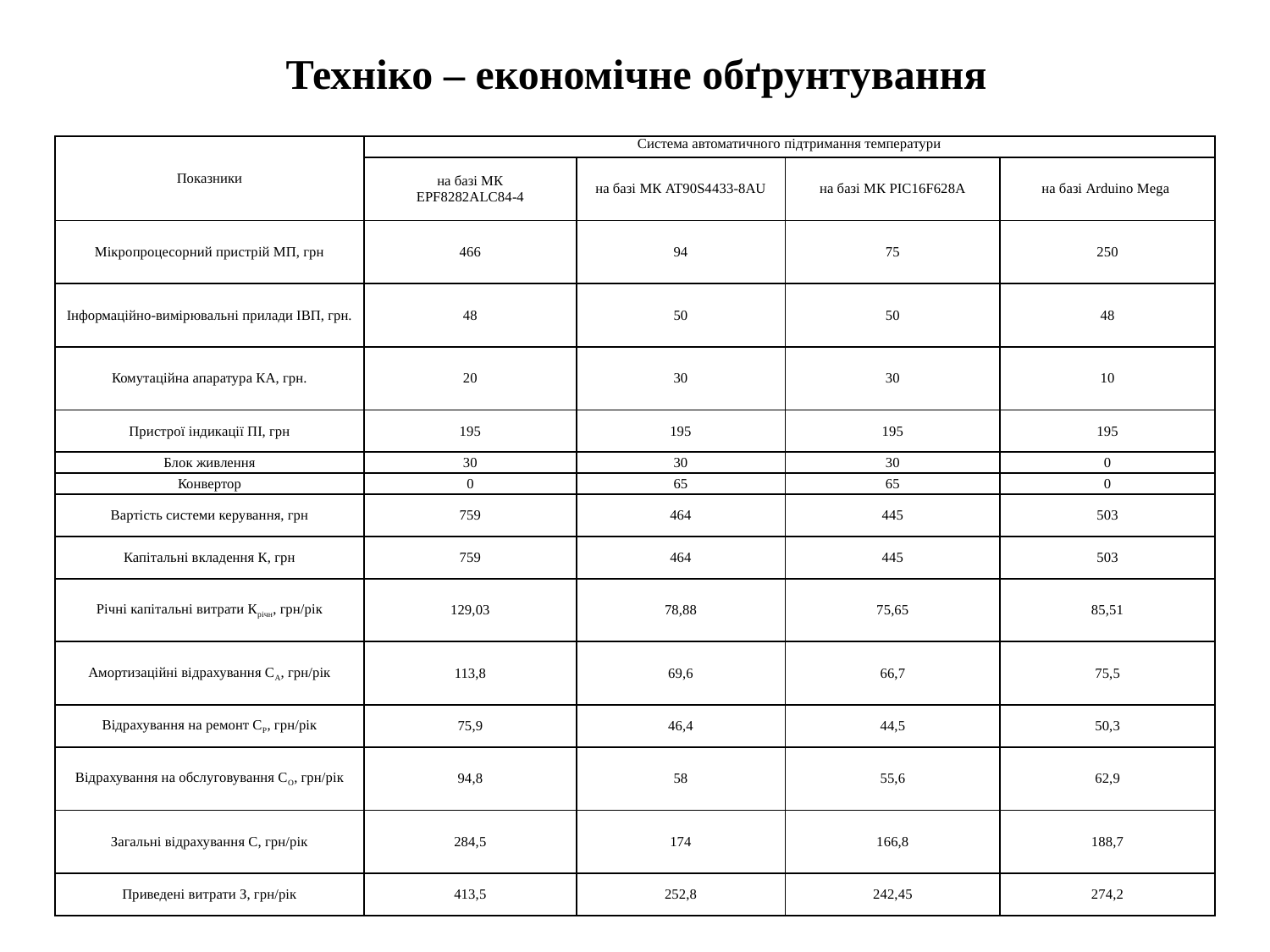

# Техніко – економічне обґрунтування
| Показники | Система автоматичного підтримання температури |  |  |  |
| --- | --- | --- | --- | --- |
|  | на базі МК EPF8282ALC84-4 | на базі МК AT90S4433-8AU | на базі МК PIC16F628А | на базі Arduino Mega |
| Мікропроцесорний пристрій МП, грн | 466 | 94 | 75 | 250 |
| Інформаційно-вимірювальні прилади ІВП, грн. | 48 | 50 | 50 | 48 |
| Комутаційна апаратура КА, грн. | 20 | 30 | 30 | 10 |
| Пристрої індикації ПІ, грн | 195 | 195 | 195 | 195 |
| Блок живлення | 30 | 30 | 30 | 0 |
| Конвертор | 0 | 65 | 65 | 0 |
| Вартість системи керування, грн | 759 | 464 | 445 | 503 |
| Капітальні вкладення К, грн | 759 | 464 | 445 | 503 |
| Річні капітальні витрати Крічн, грн/рік | 129,03 | 78,88 | 75,65 | 85,51 |
| Амортизаційні відрахування СА, грн/рік | 113,8 | 69,6 | 66,7 | 75,5 |
| Відрахування на ремонт СР, грн/рік | 75,9 | 46,4 | 44,5 | 50,3 |
| Відрахування на обслуговування СО, грн/рік | 94,8 | 58 | 55,6 | 62,9 |
| Загальні відрахування С, грн/рік | 284,5 | 174 | 166,8 | 188,7 |
| Приведені витрати З, грн/рік | 413,5 | 252,8 | 242,45 | 274,2 |